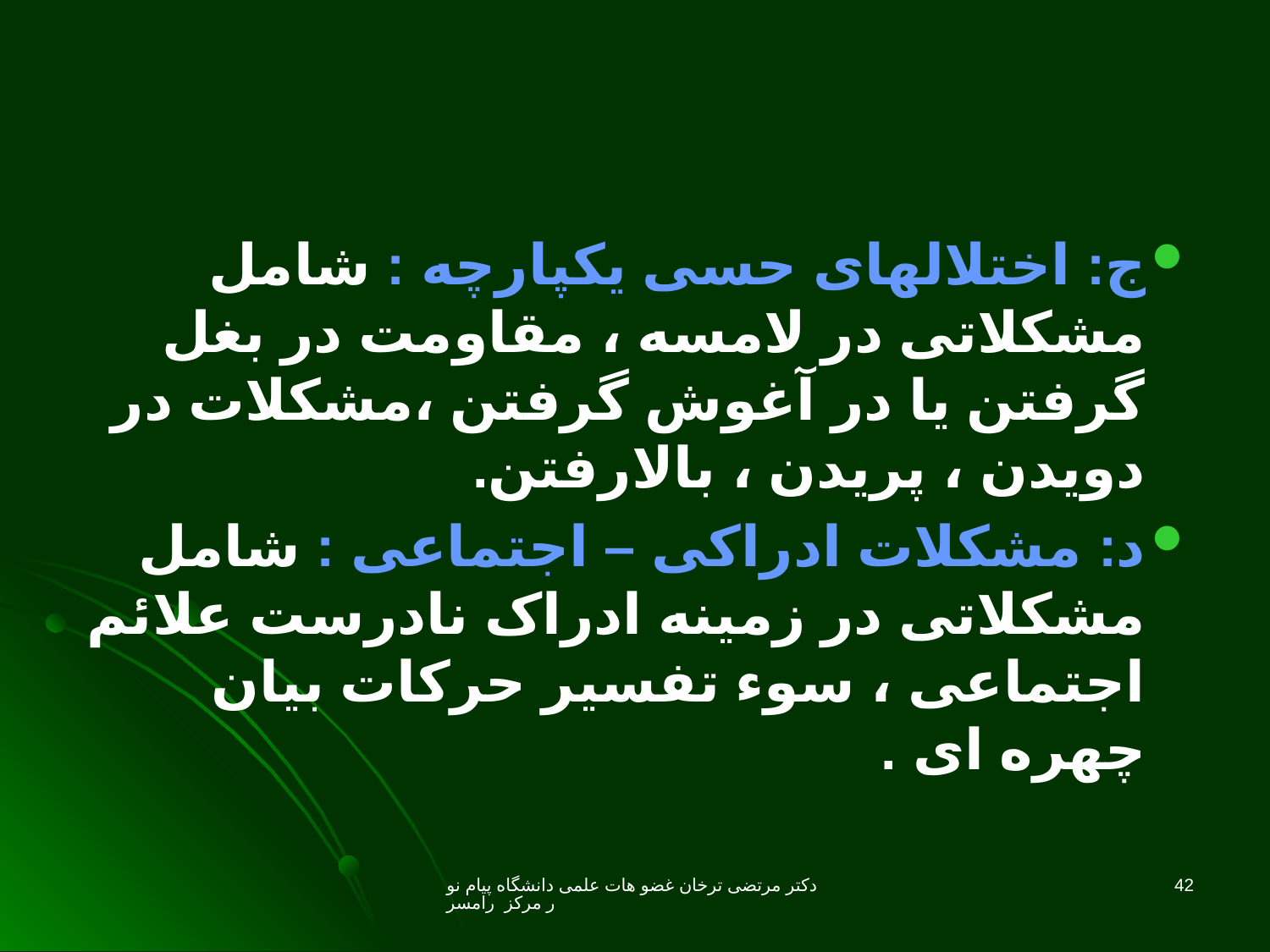

ج: اختلالهای حسی یکپارچه : شامل مشکلاتی در لامسه ، مقاومت در بغل گرفتن یا در آغوش گرفتن ،مشکلات در دویدن ، پریدن ، بالارفتن.
د: مشکلات ادراکی – اجتماعی : شامل مشکلاتی در زمینه ادراک نادرست علائم اجتماعی ، سوء تفسیر حرکات بیان چهره ای .
دکتر مرتضی ترخان غضو هات علمی دانشگاه پیام نور مرکز رامسر
42